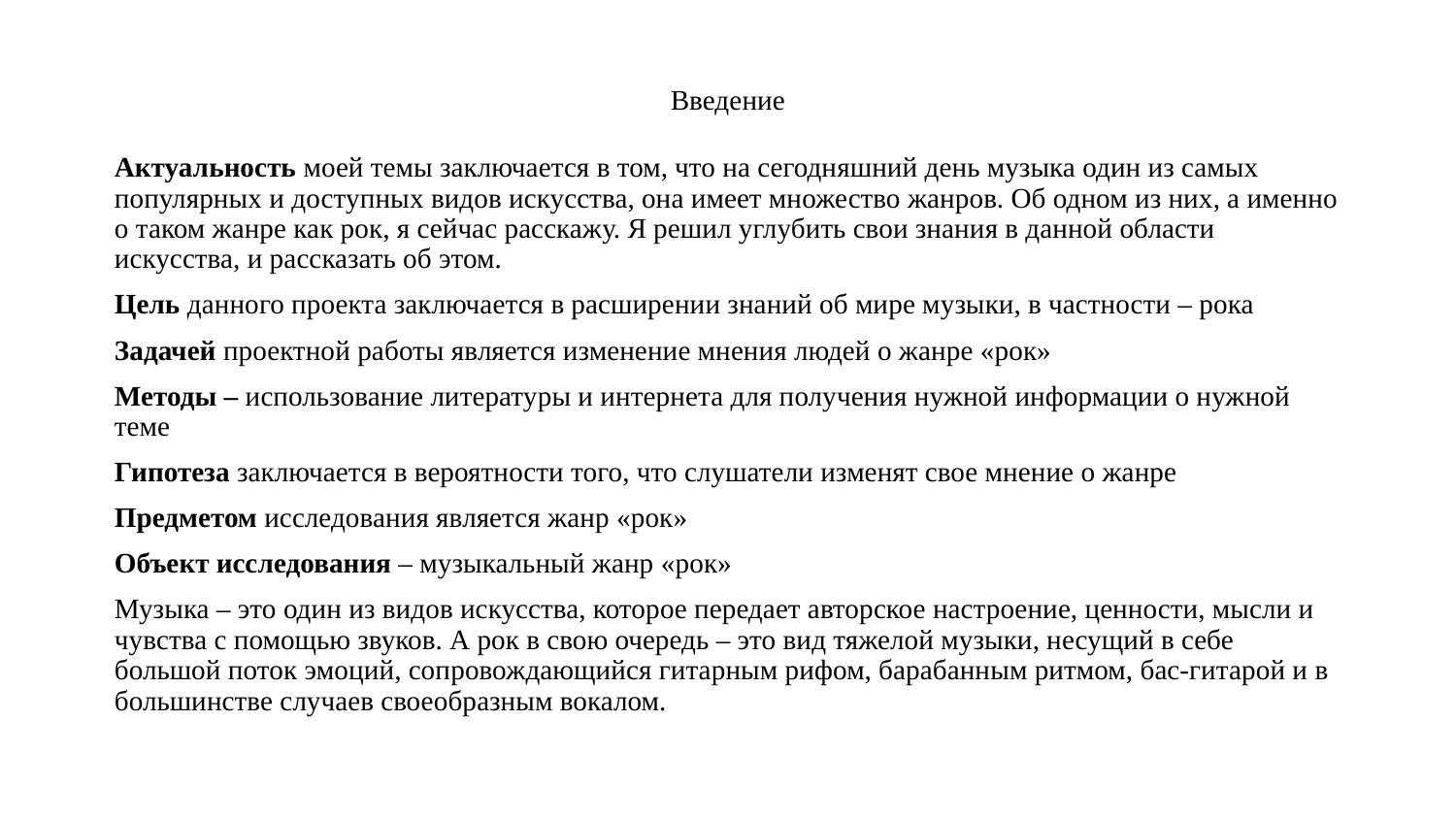

# Введение
Актуальность моей темы заключается в том, что на сегодняшний день музыка один из самых популярных и доступных видов искусства, она имеет множество жанров. Об одном из них, а именно о таком жанре как рок, я сейчас расскажу. Я решил углубить свои знания в данной области искусства, и рассказать об этом.
Цель данного проекта заключается в расширении знаний об мире музыки, в частности – рока
Задачей проектной работы является изменение мнения людей о жанре «рок»
Методы – использование литературы и интернета для получения нужной информации о нужной теме
Гипотеза заключается в вероятности того, что слушатели изменят свое мнение о жанре
Предметом исследования является жанр «рок»
Объект исследования – музыкальный жанр «рок»
Музыка – это один из видов искусства, которое передает авторское настроение, ценности, мысли и чувства с помощью звуков. А рок в свою очередь – это вид тяжелой музыки, несущий в себе большой поток эмоций, сопровождающийся гитарным рифом, барабанным ритмом, бас-гитарой и в большинстве случаев своеобразным вокалом.